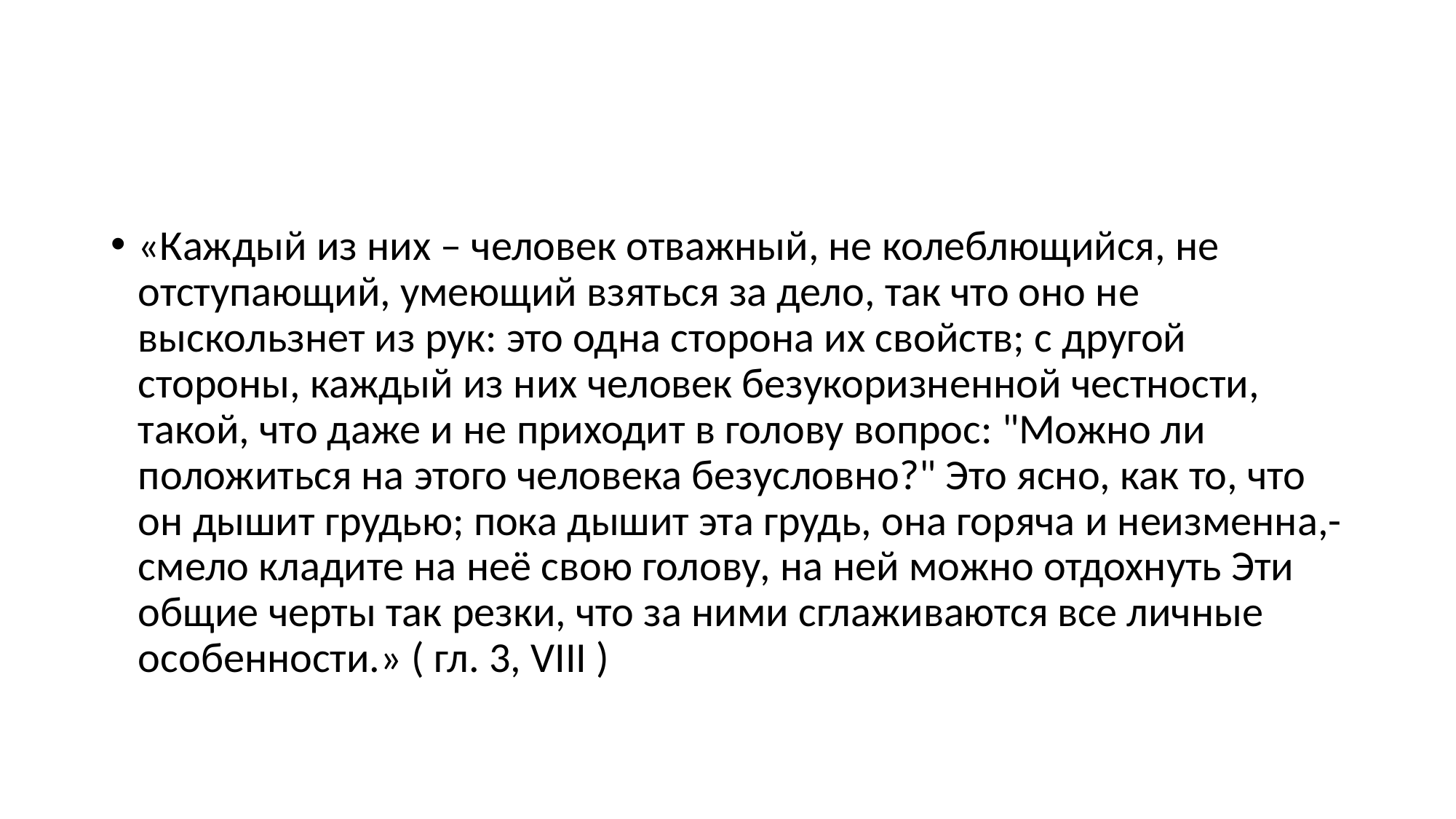

#
«Каждый из них – человек отважный, не колеблющийся, не отступающий, умеющий взяться за дело, так что оно не выскользнет из рук: это одна сторона их свойств; с другой стороны, каждый из них человек безукоризненной честности, такой, что даже и не приходит в голову вопрос: "Можно ли положиться на этого человека безусловно?" Это ясно, как то, что он дышит грудью; пока дышит эта грудь, она горяча и неизменна,- смело кладите на неё свою голову, на ней можно отдохнуть Эти общие черты так резки, что за ними сглаживаются все личные особенности.» ( гл. 3, VIII )